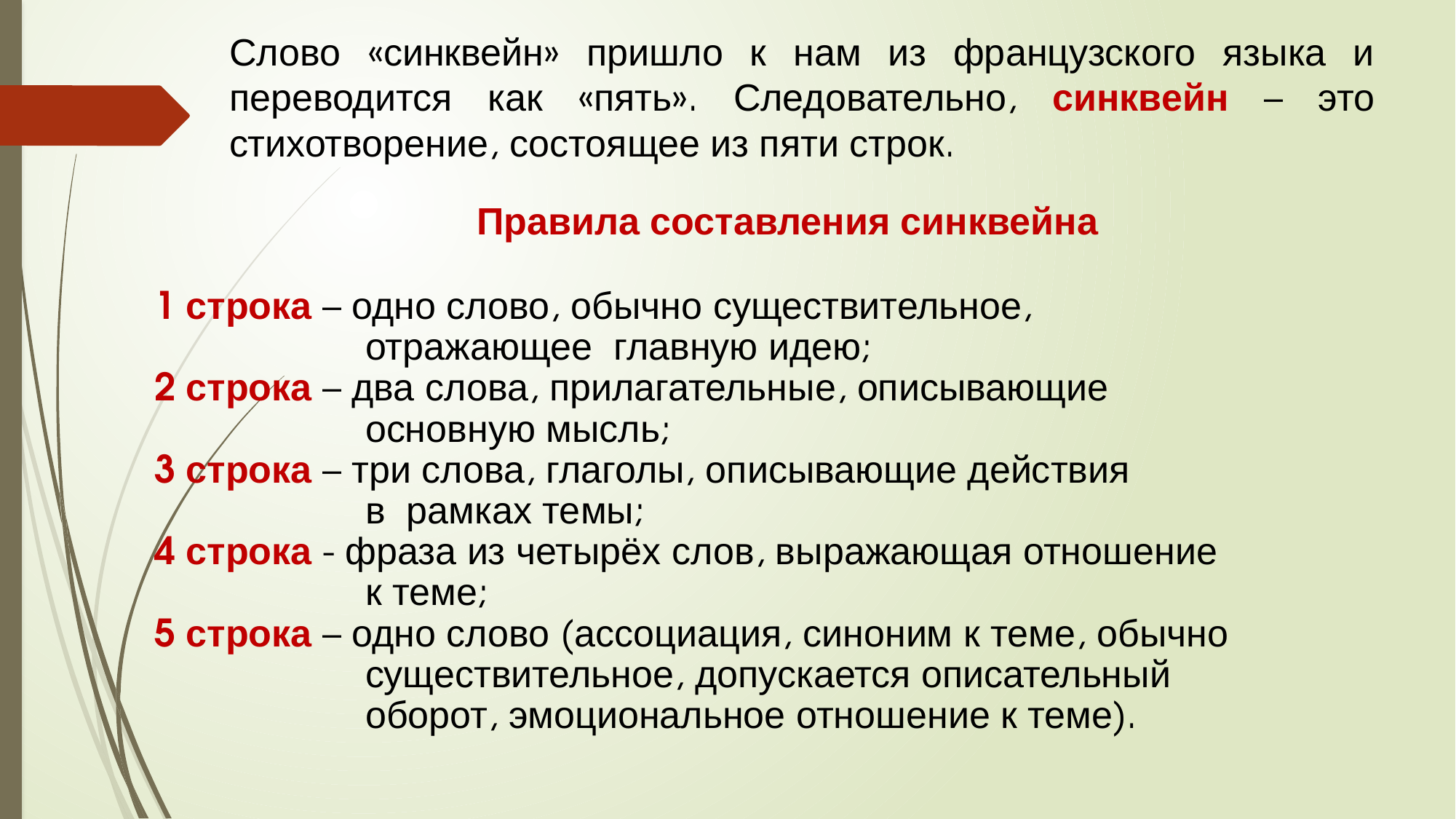

# Слово «синквейн» пришло к нам из французского языка и переводится как «пять». Следовательно, синквейн – это стихотворение, состоящее из пяти строк.
Правила составления синквейна
1 строка – одно слово, обычно существительное,
                    отражающее  главную идею;
2 строка – два слова, прилагательные, описывающие
                    основную мысль;
3 строка – три слова, глаголы, описывающие действия
                    в  рамках темы;
4 строка - фраза из четырёх слов, выражающая отношение
                    к теме;
5 строка – одно слово (ассоциация, синоним к теме, обычно
                    существительное, допускается описательный
                    оборот, эмоциональное отношение к теме).